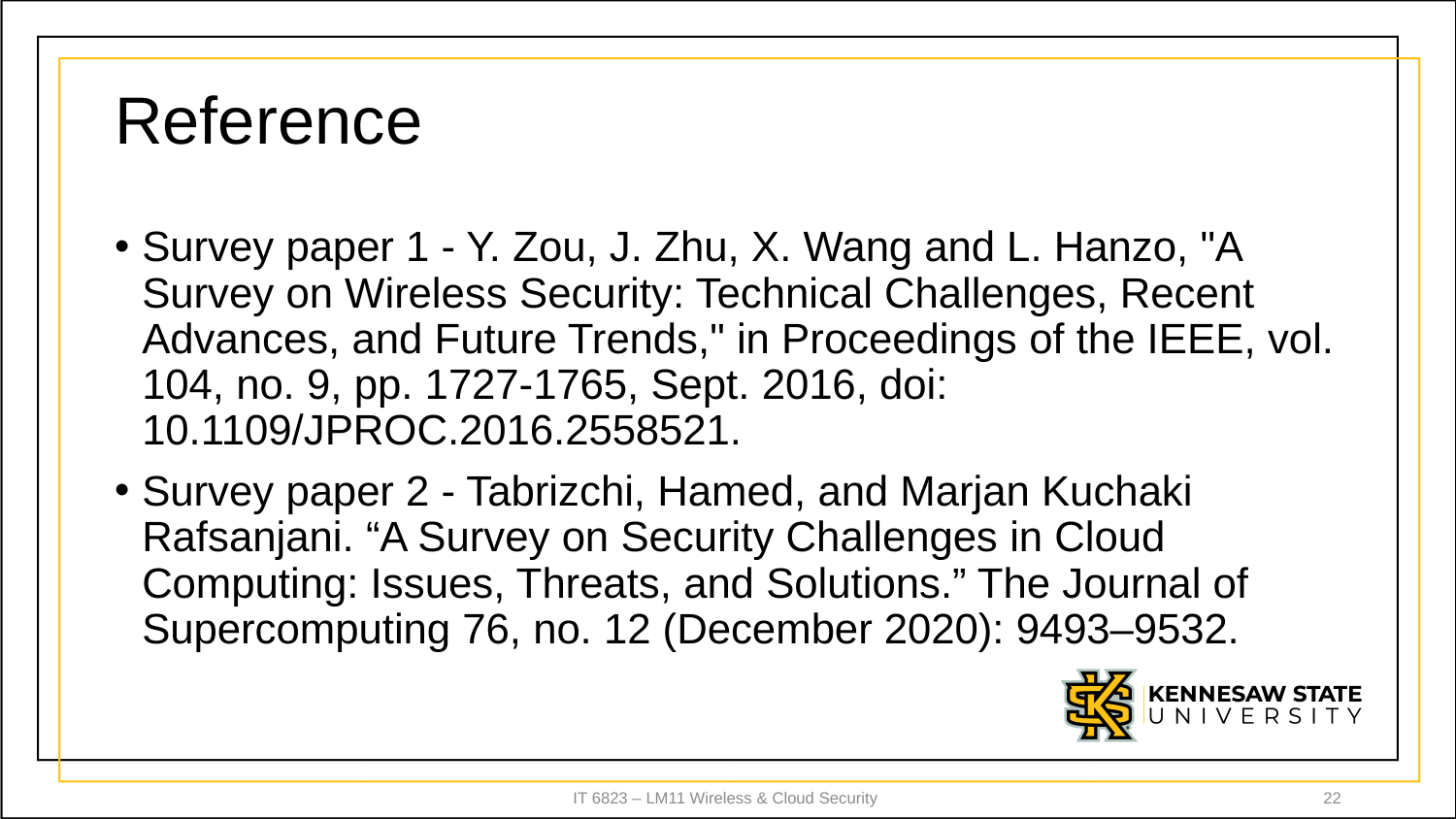

# Reference
Survey paper 1 - Y. Zou, J. Zhu, X. Wang and L. Hanzo, "A Survey on Wireless Security: Technical Challenges, Recent Advances, and Future Trends," in Proceedings of the IEEE, vol. 104, no. 9, pp. 1727-1765, Sept. 2016, doi: 10.1109/JPROC.2016.2558521.
Survey paper 2 - Tabrizchi, Hamed, and Marjan Kuchaki Rafsanjani. “A Survey on Security Challenges in Cloud Computing: Issues, Threats, and Solutions.” The Journal of Supercomputing 76, no. 12 (December 2020): 9493–9532.
IT 6823 – LM11 Wireless & Cloud Security
22